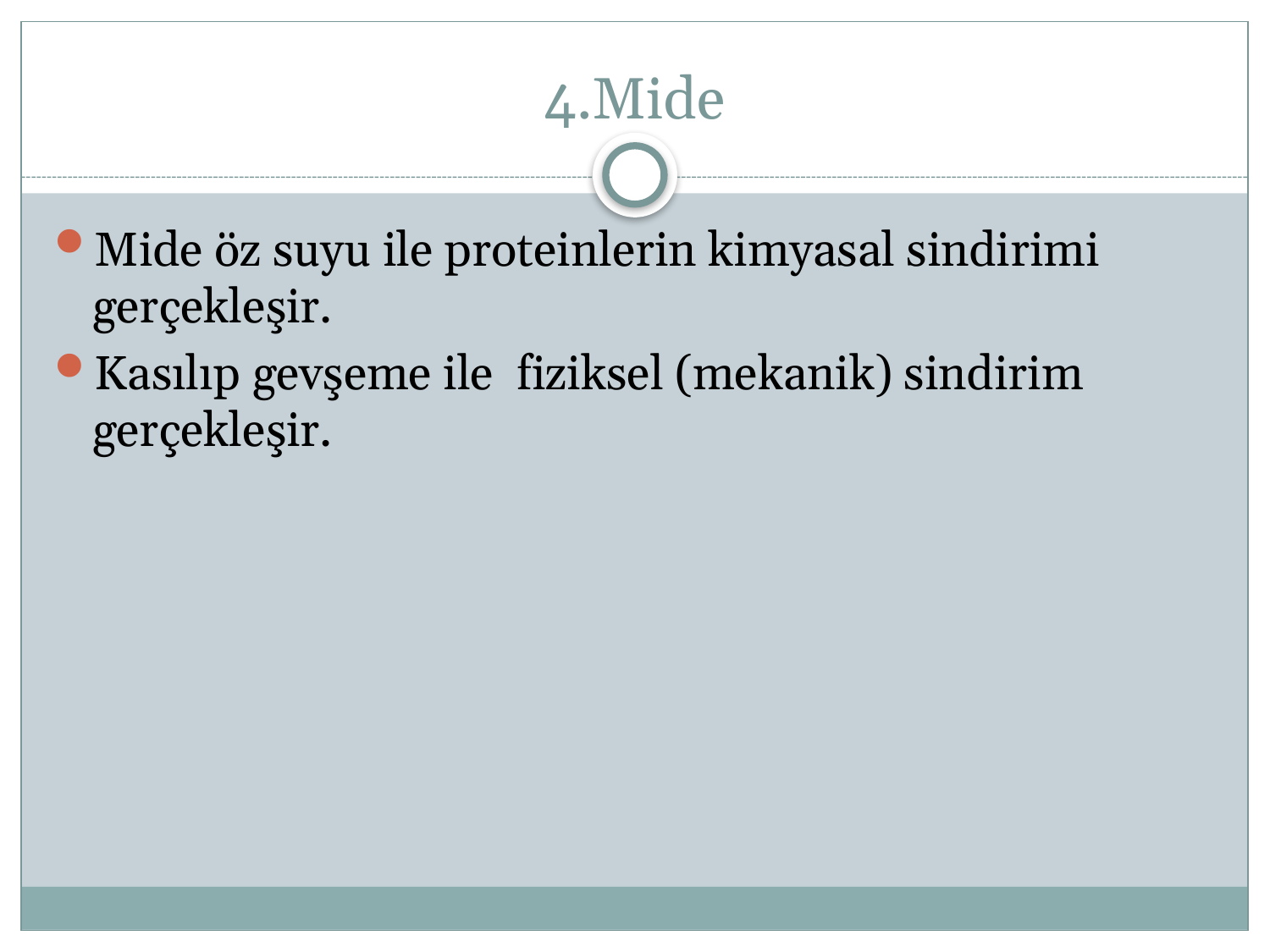

# 4.Mide
Mide öz suyu ile proteinlerin kimyasal sindirimi gerçekleşir.
Kasılıp gevşeme ile  fiziksel (mekanik) sindirim gerçekleşir.